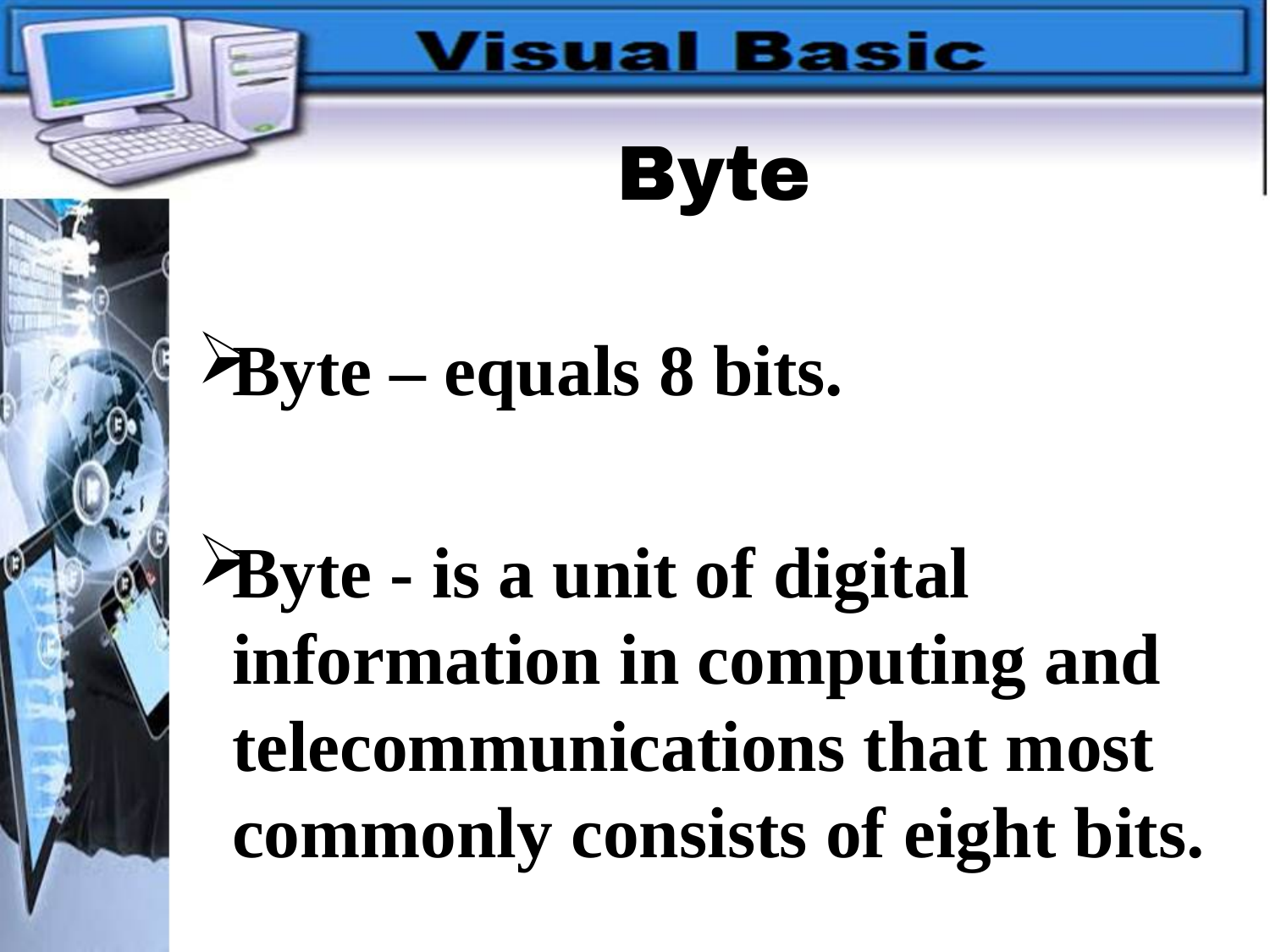

# Byte
Byte – equals 8 bits.

Byte - is a unit of digital information in computing and telecommunications that most commonly consists of eight bits.